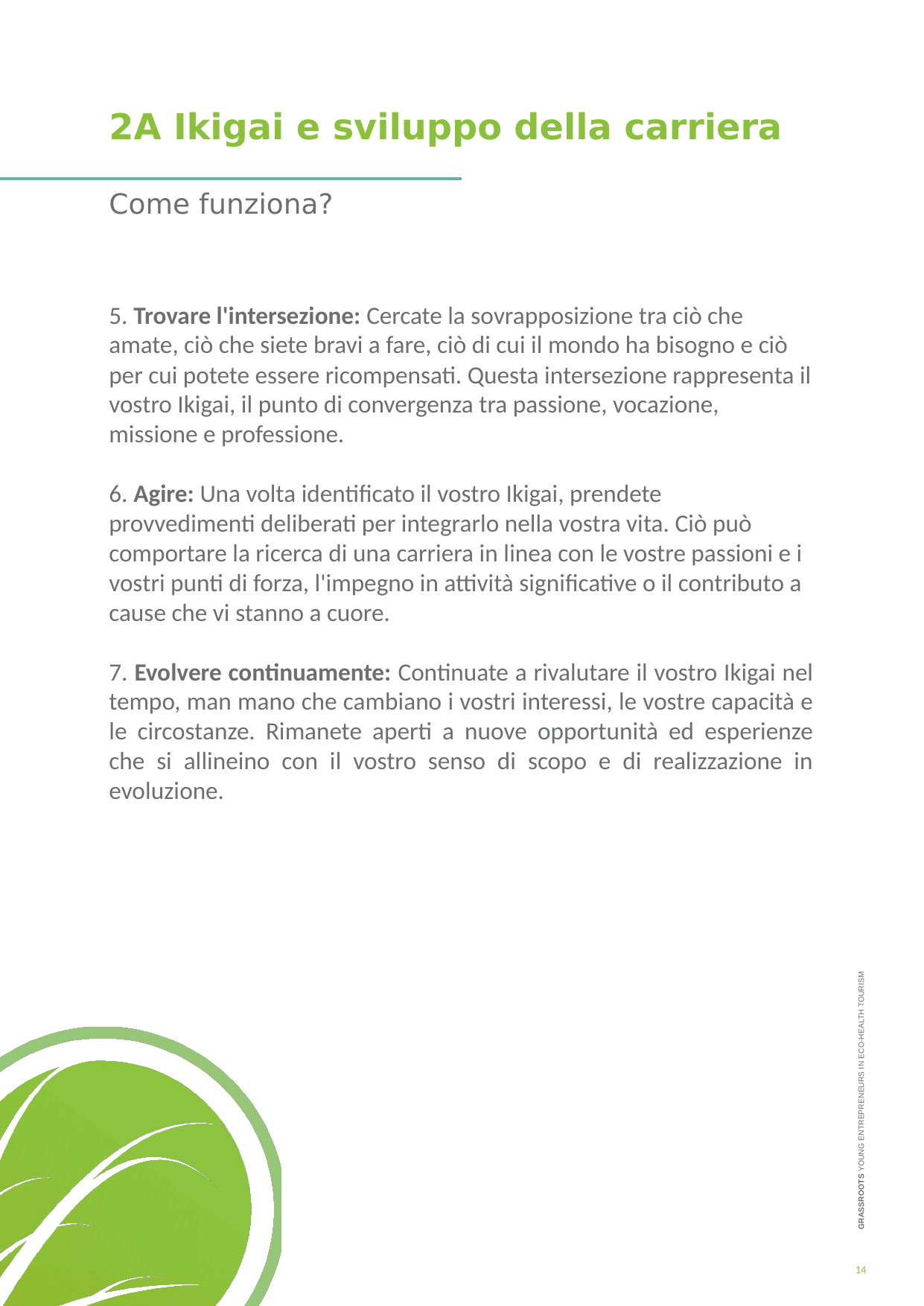

2A Ikigai e sviluppo della carriera
Come funziona?
5. Trovare l'intersezione: Cercate la sovrapposizione tra ciò che amate, ciò che siete bravi a fare, ciò di cui il mondo ha bisogno e ciò per cui potete essere ricompensati. Questa intersezione rappresenta il vostro Ikigai, il punto di convergenza tra passione, vocazione, missione e professione.
6. Agire: Una volta identificato il vostro Ikigai, prendete provvedimenti deliberati per integrarlo nella vostra vita. Ciò può comportare la ricerca di una carriera in linea con le vostre passioni e i vostri punti di forza, l'impegno in attività significative o il contributo a cause che vi stanno a cuore.
7. Evolvere continuamente: Continuate a rivalutare il vostro Ikigai nel tempo, man mano che cambiano i vostri interessi, le vostre capacità e le circostanze. Rimanete aperti a nuove opportunità ed esperienze che si allineino con il vostro senso di scopo e di realizzazione in evoluzione.
14